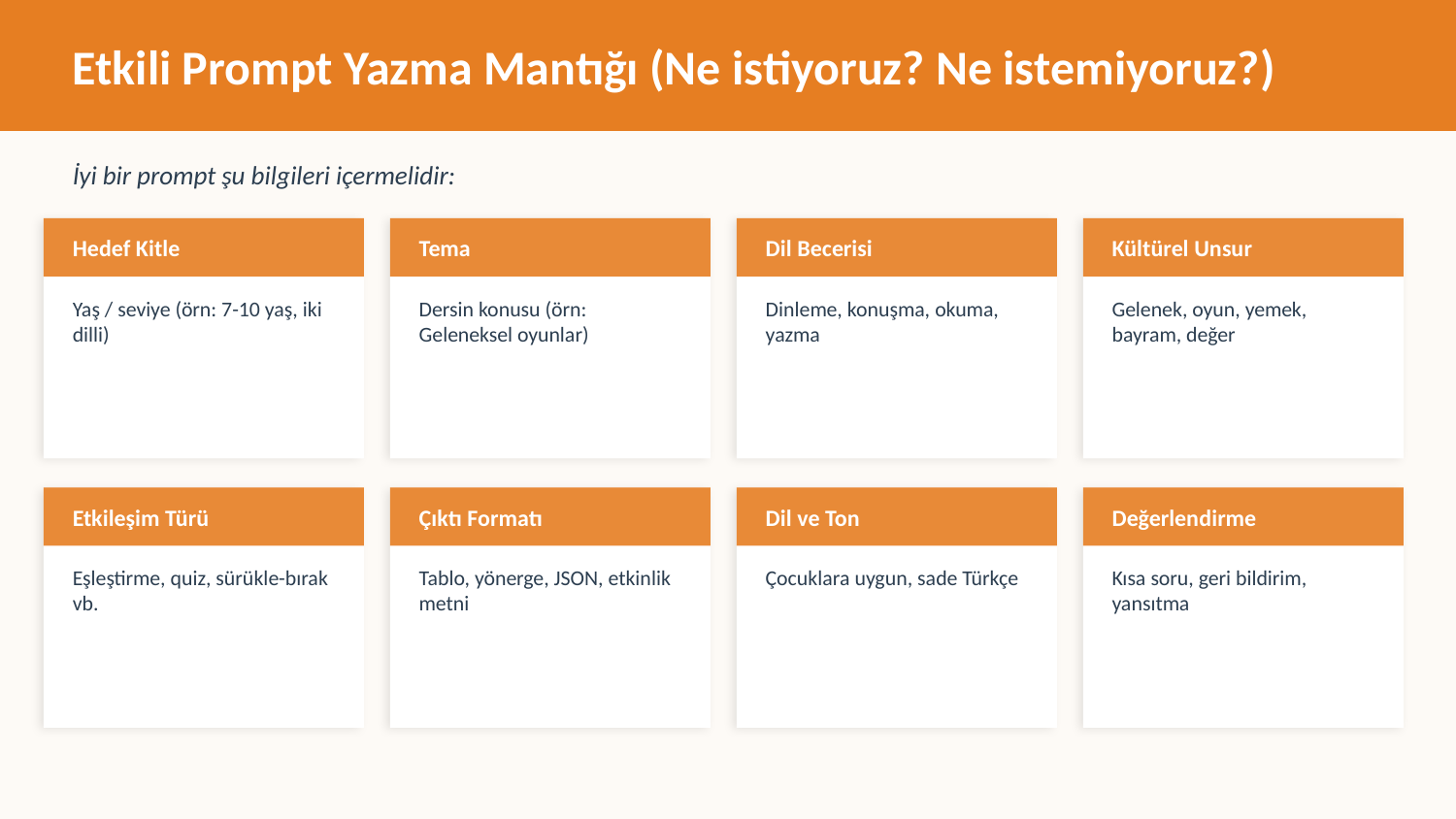

Etkili Prompt Yazma Mantığı (Ne istiyoruz? Ne istemiyoruz?)
İyi bir prompt şu bilgileri içermelidir:

Hedef Kitle

Tema

Dil Becerisi

Kültürel Unsur
Yaş / seviye (örn: 7-10 yaş, iki dilli)
Dersin konusu (örn: Geleneksel oyunlar)
Dinleme, konuşma, okuma, yazma
Gelenek, oyun, yemek, bayram, değer

Etkileşim Türü

Çıktı Formatı

Dil ve Ton

Değerlendirme
Eşleştirme, quiz, sürükle-bırak vb.
Tablo, yönerge, JSON, etkinlik metni
Çocuklara uygun, sade Türkçe
Kısa soru, geri bildirim, yansıtma